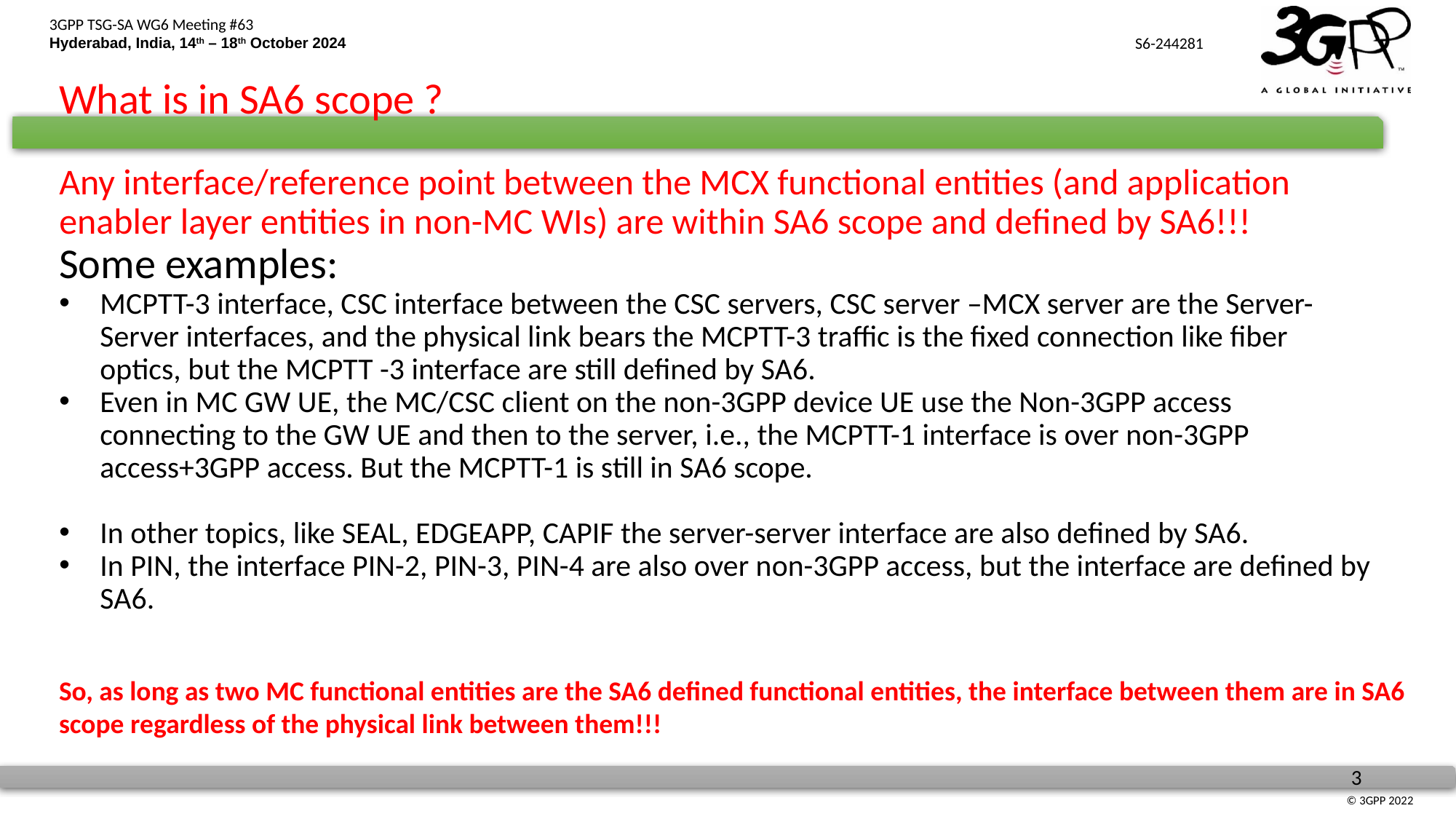

# What is in SA6 scope ?
Any interface/reference point between the MCX functional entities (and application enabler layer entities in non-MC WIs) are within SA6 scope and defined by SA6!!!
Some examples:
MCPTT-3 interface, CSC interface between the CSC servers, CSC server –MCX server are the Server-Server interfaces, and the physical link bears the MCPTT-3 traffic is the fixed connection like fiber optics, but the MCPTT -3 interface are still defined by SA6.
Even in MC GW UE, the MC/CSC client on the non-3GPP device UE use the Non-3GPP access connecting to the GW UE and then to the server, i.e., the MCPTT-1 interface is over non-3GPP access+3GPP access. But the MCPTT-1 is still in SA6 scope.

In other topics, like SEAL, EDGEAPP, CAPIF the server-server interface are also defined by SA6.
In PIN, the interface PIN-2, PIN-3, PIN-4 are also over non-3GPP access, but the interface are defined by SA6.

So, as long as two MC functional entities are the SA6 defined functional entities, the interface between them are in SA6 scope regardless of the physical link between them!!!